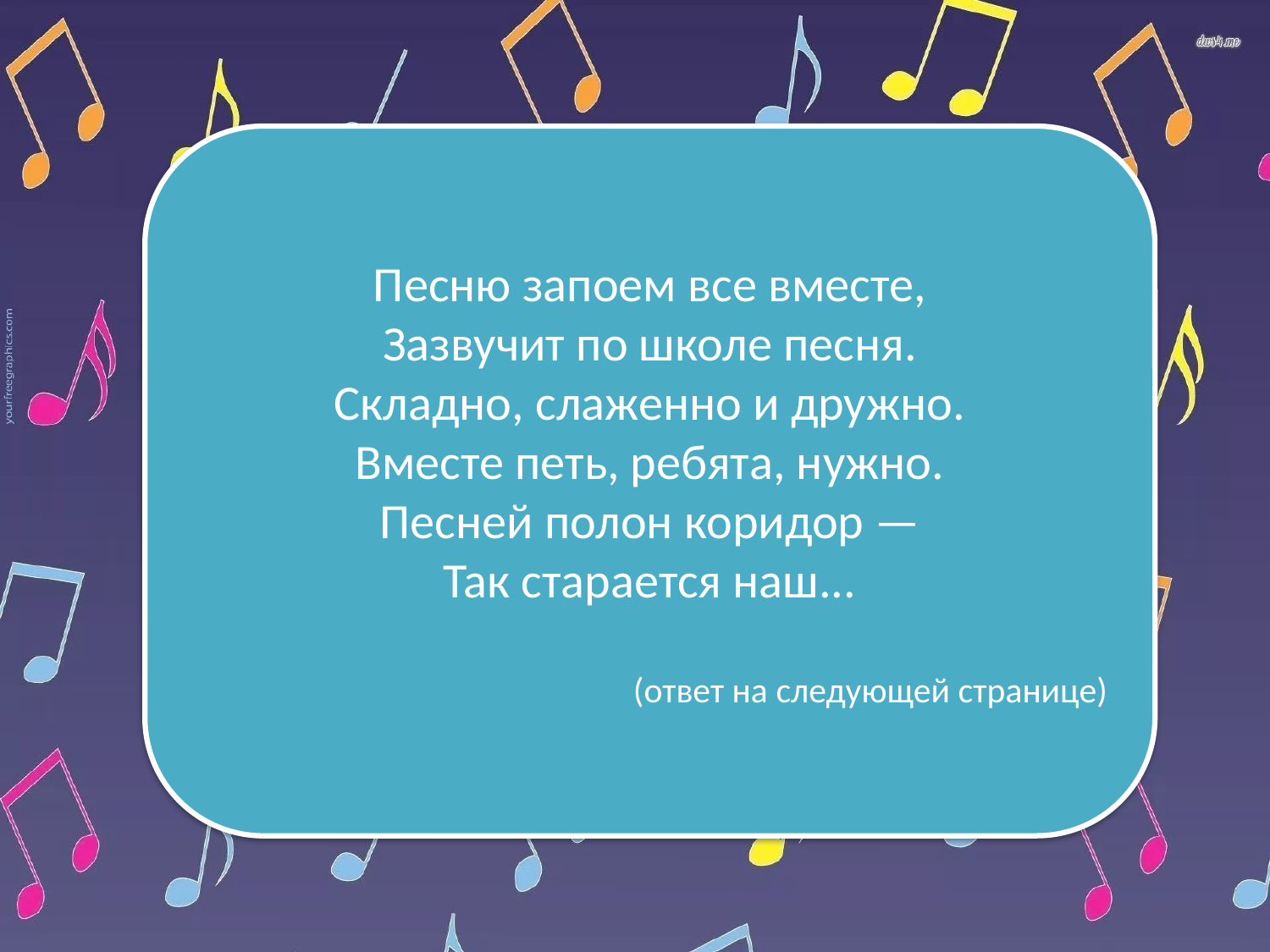

Песню запоем все вместе,
Зазвучит по школе песня.
Складно, слаженно и дружно.
Вместе петь, ребята, нужно.
Песней полон коридор —
Так старается наш...

(ответ на следующей странице)